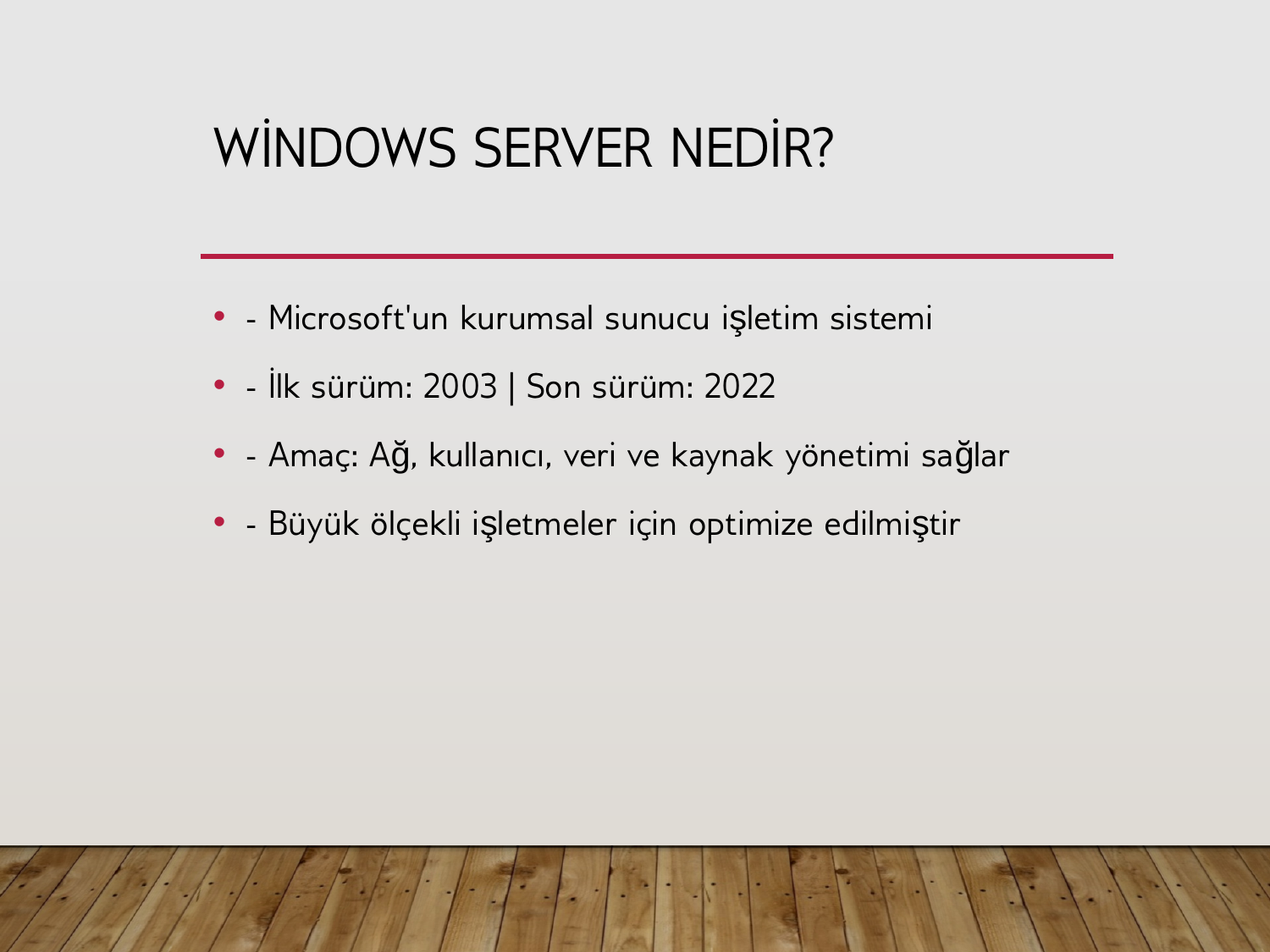

# Windows Server Nedir?
- Microsoft'un kurumsal sunucu işletim sistemi
- İlk sürüm: 2003 | Son sürüm: 2022
- Amaç: Ağ, kullanıcı, veri ve kaynak yönetimi sağlar
- Büyük ölçekli işletmeler için optimize edilmiştir